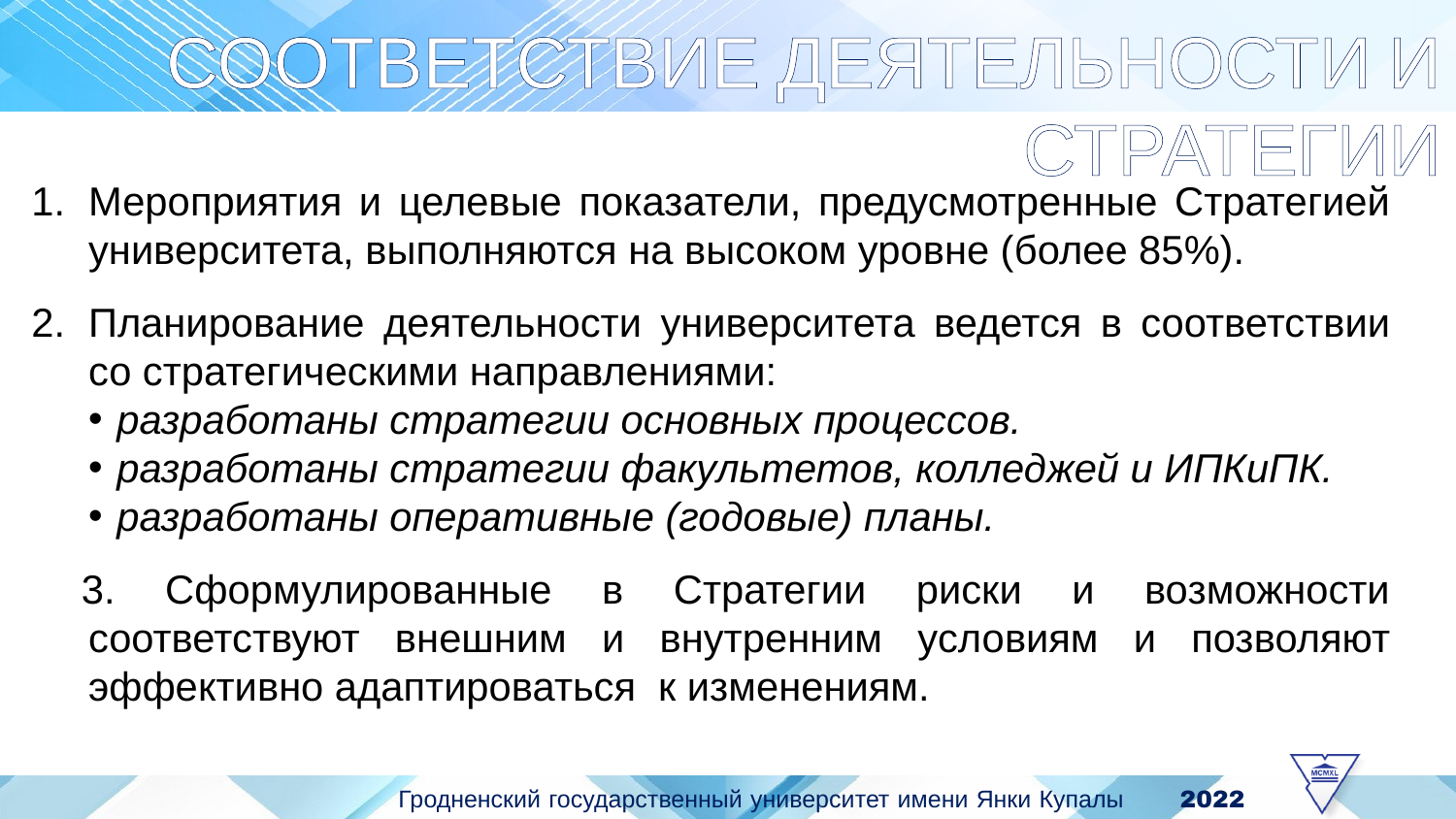

СООТВЕТСТВИЕ ДЕЯТЕЛЬНОСТИ И СТРАТЕГИИ
Мероприятия и целевые показатели, предусмотренные Стратегией университета, выполняются на высоком уровне (более 85%).
Планирование деятельности университета ведется в соответствии со стратегическими направлениями:
разработаны стратегии основных процессов.
разработаны стратегии факультетов, колледжей и ИПКиПК.
разработаны оперативные (годовые) планы.
 3. Сформулированные в Стратегии риски и возможности соответствуют внешним и внутренним условиям и позволяют эффективно адаптироваться  к изменениям.